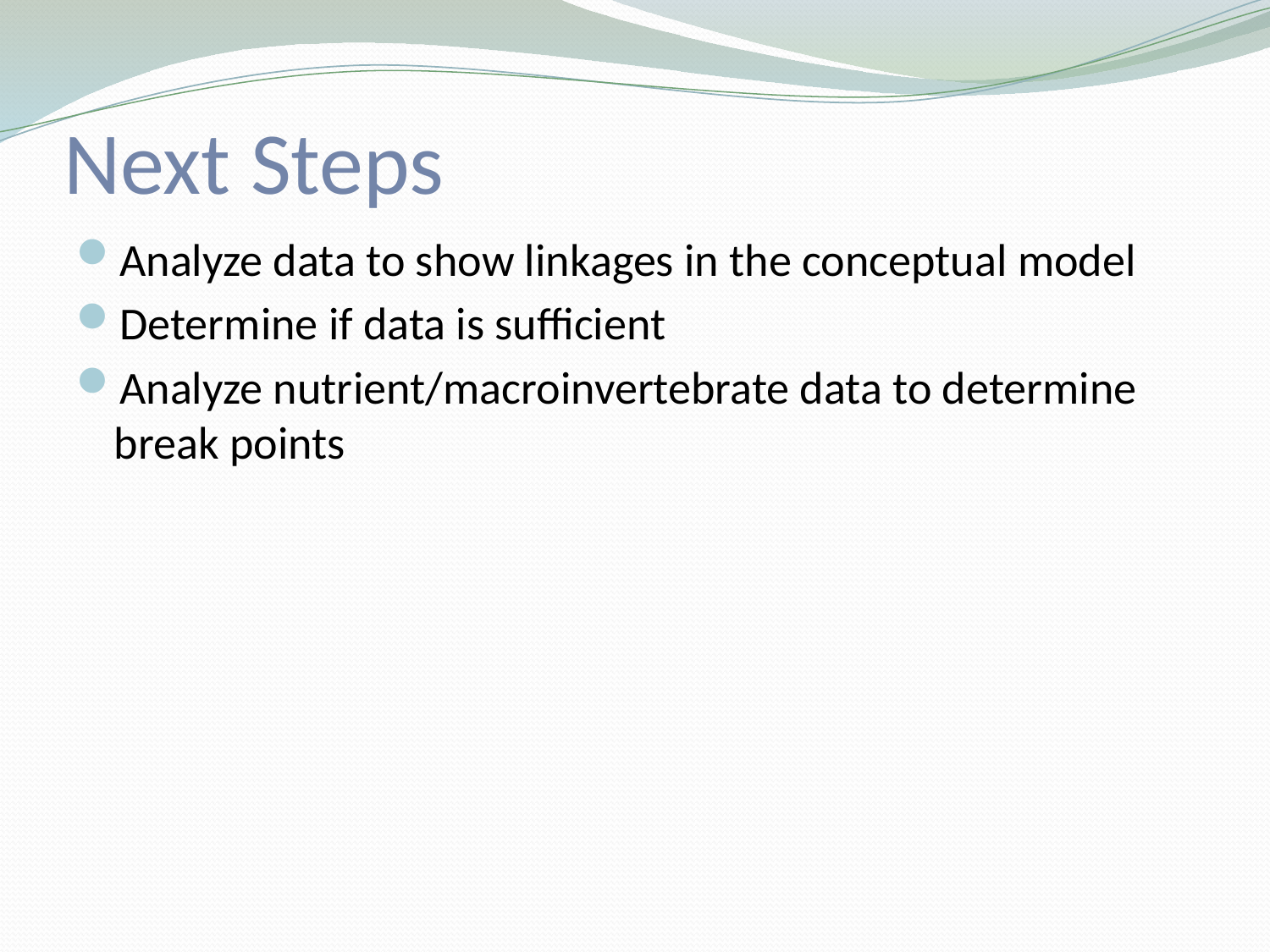

# Next Steps
Analyze data to show linkages in the conceptual model
Determine if data is sufficient
Analyze nutrient/macroinvertebrate data to determine break points